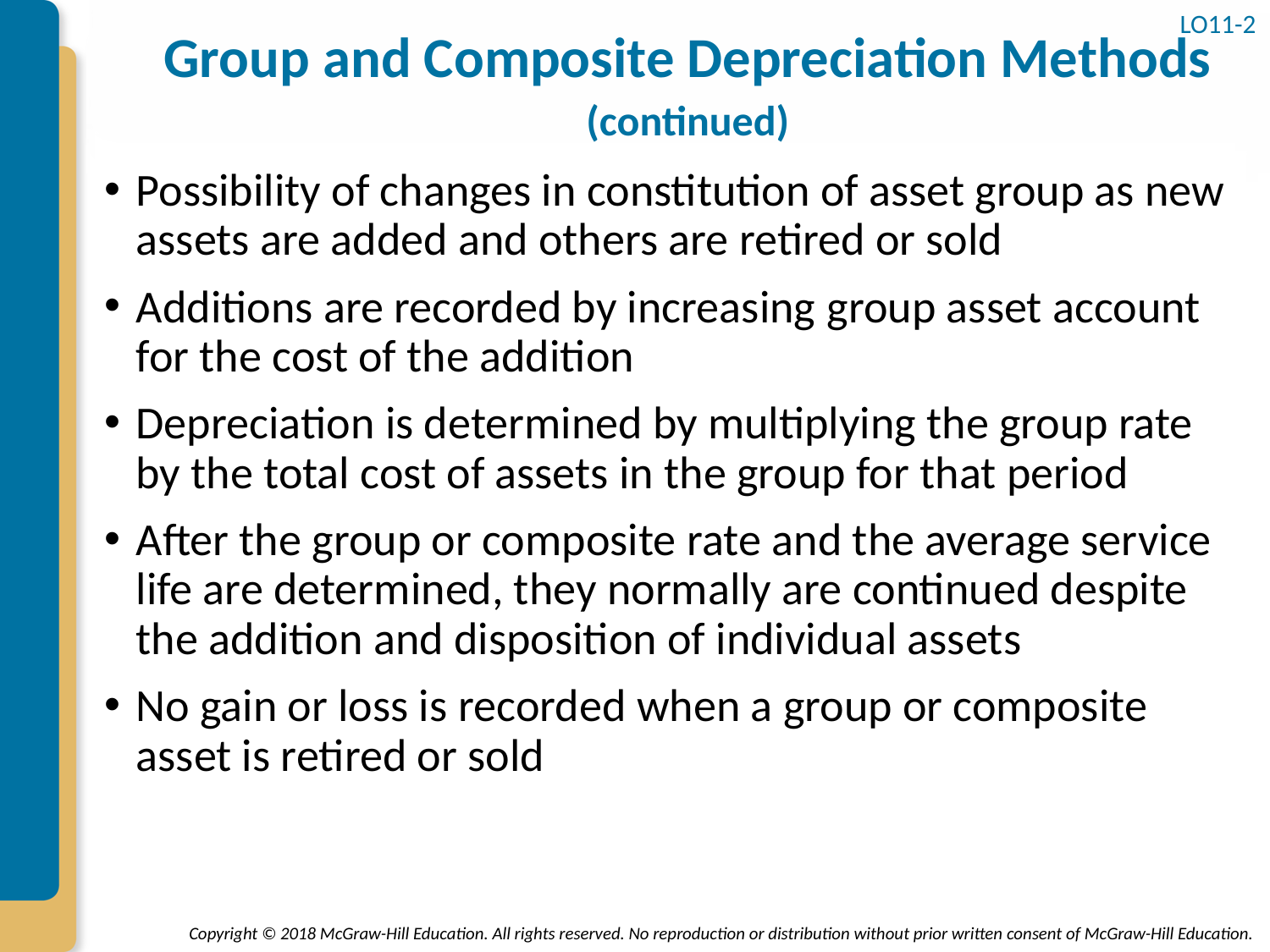

LO11-2
# Group and Composite Depreciation Methods (continued)
Possibility of changes in constitution of asset group as new assets are added and others are retired or sold
Additions are recorded by increasing group asset account for the cost of the addition
Depreciation is determined by multiplying the group rate by the total cost of assets in the group for that period
After the group or composite rate and the average service life are determined, they normally are continued despite the addition and disposition of individual assets
No gain or loss is recorded when a group or composite asset is retired or sold